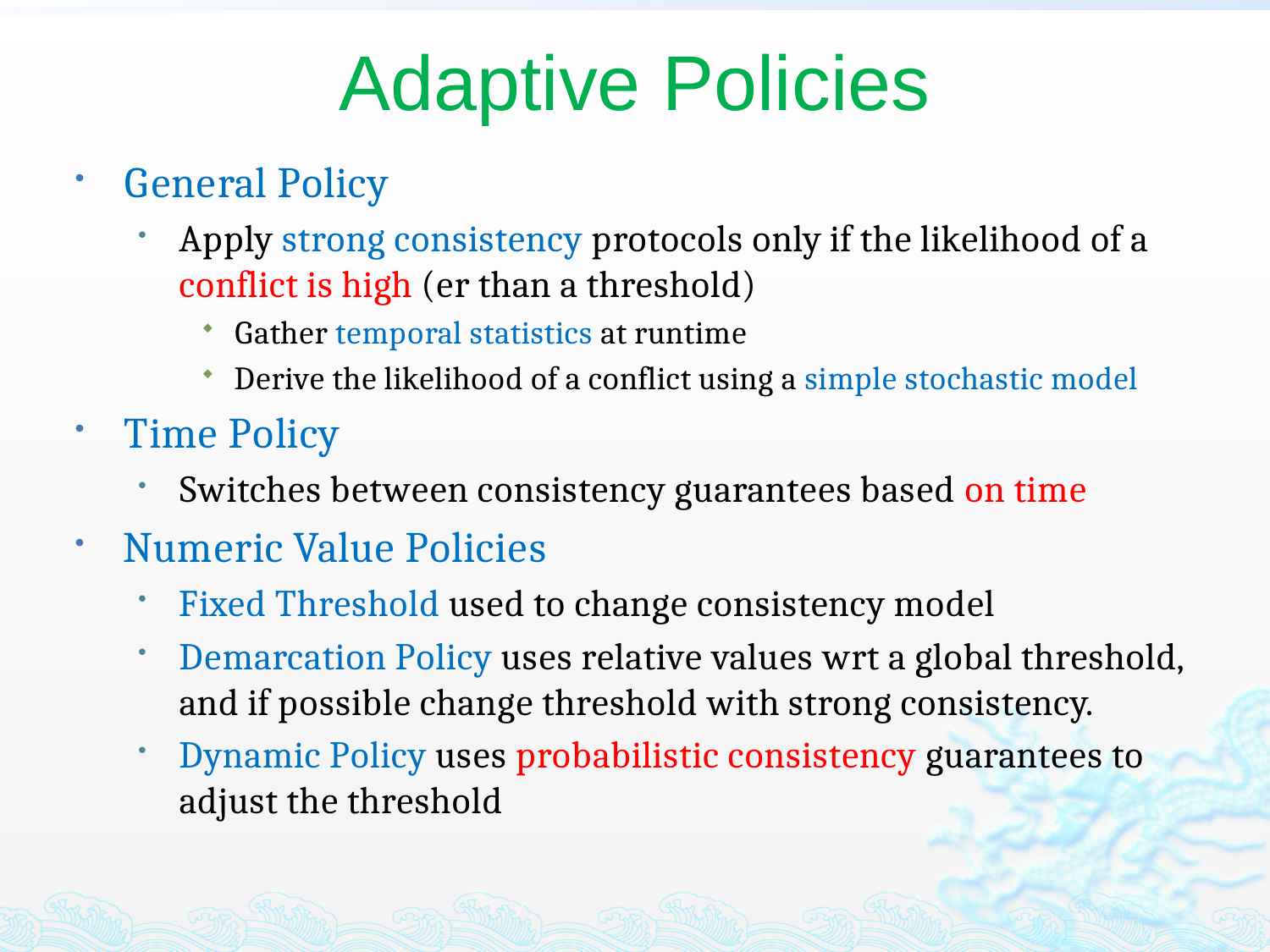

# Adaptive Policies
General Policy
Apply strong consistency protocols only if the likelihood of a conflict is high (er than a threshold)
Gather temporal statistics at runtime
Derive the likelihood of a conflict using a simple stochastic model
Time Policy
Switches between consistency guarantees based on time
Numeric Value Policies
Fixed Threshold used to change consistency model
Demarcation Policy uses relative values wrt a global threshold, and if possible change threshold with strong consistency.
Dynamic Policy uses probabilistic consistency guarantees to adjust the threshold